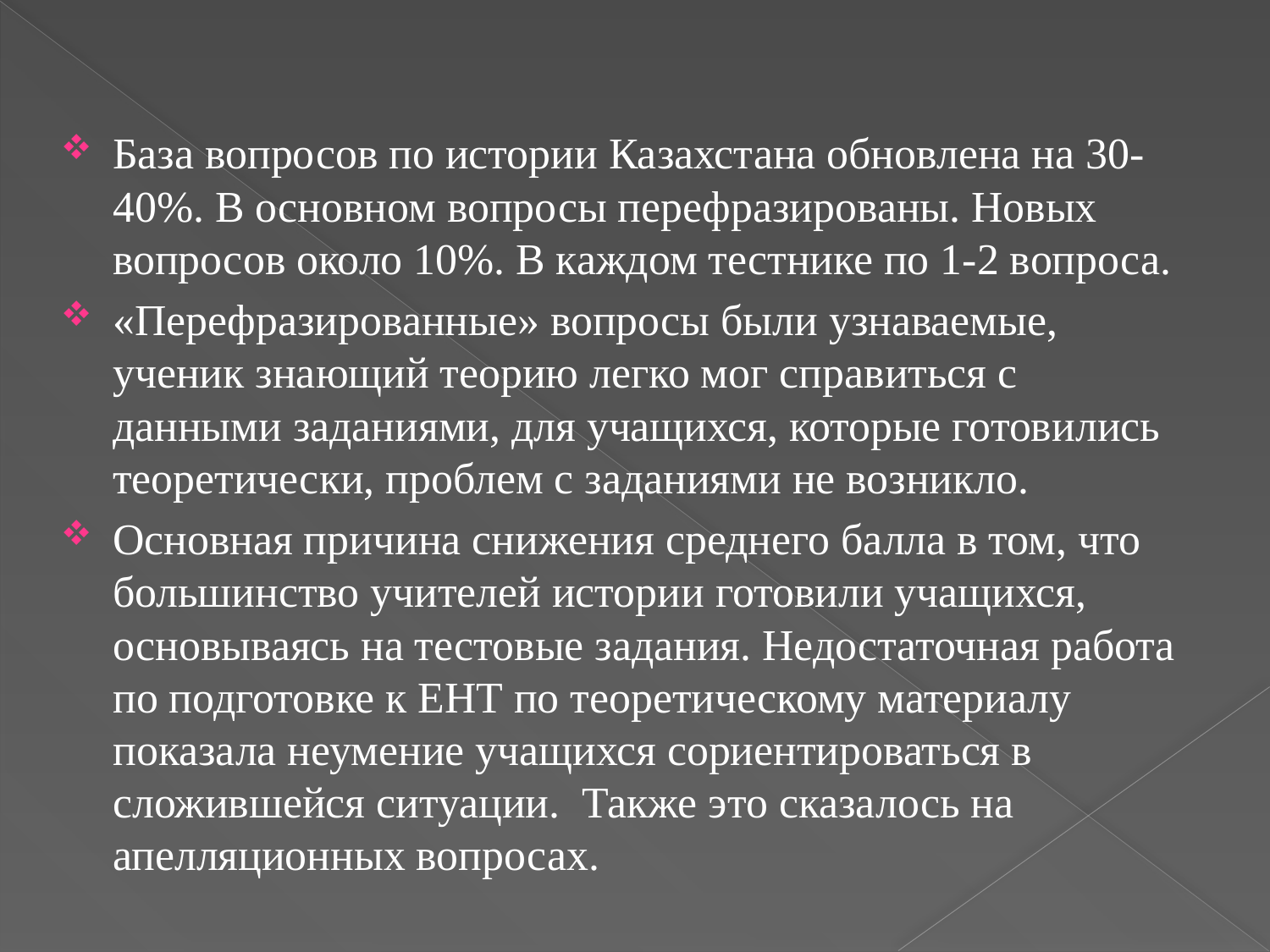

База вопросов по истории Казахстана обновлена на 30-40%. В основном вопросы перефразированы. Новых вопросов около 10%. В каждом тестнике по 1-2 вопроса.
«Перефразированные» вопросы были узнаваемые, ученик знающий теорию легко мог справиться с данными заданиями, для учащихся, которые готовились теоретически, проблем с заданиями не возникло.
Основная причина снижения среднего балла в том, что большинство учителей истории готовили учащихся, основываясь на тестовые задания. Недостаточная работа по подготовке к ЕНТ по теоретическому материалу показала неумение учащихся сориентироваться в сложившейся ситуации.  Также это сказалось на апелляционных вопросах.